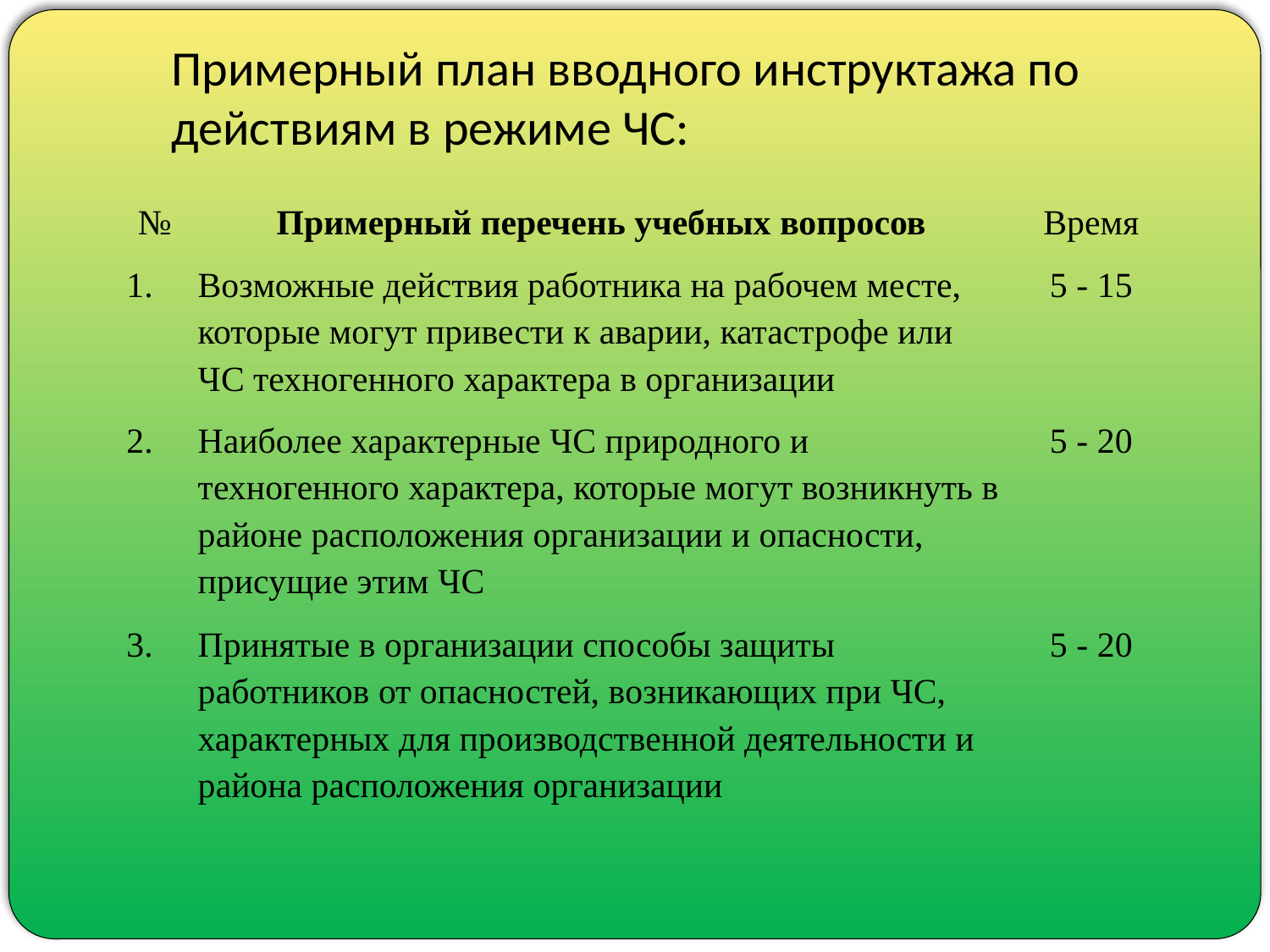

Примерный план вводного инструктажа по действиям в режиме ЧС:
| № | Примерный перечень учебных вопросов | Время |
| --- | --- | --- |
| 1. | Возможные действия работника на рабочем месте, которые могут привести к аварии, катастрофе или ЧС техногенного характера в организации | 5 - 15 |
| 2. | Наиболее характерные ЧС природного и техногенного характера, которые могут возникнуть в районе расположения организации и опасности, присущие этим ЧС | 5 - 20 |
| 3. | Принятые в организации способы защиты работников от опасностей, возникающих при ЧС, характерных для производственной деятельности и района расположения организации | 5 - 20 |